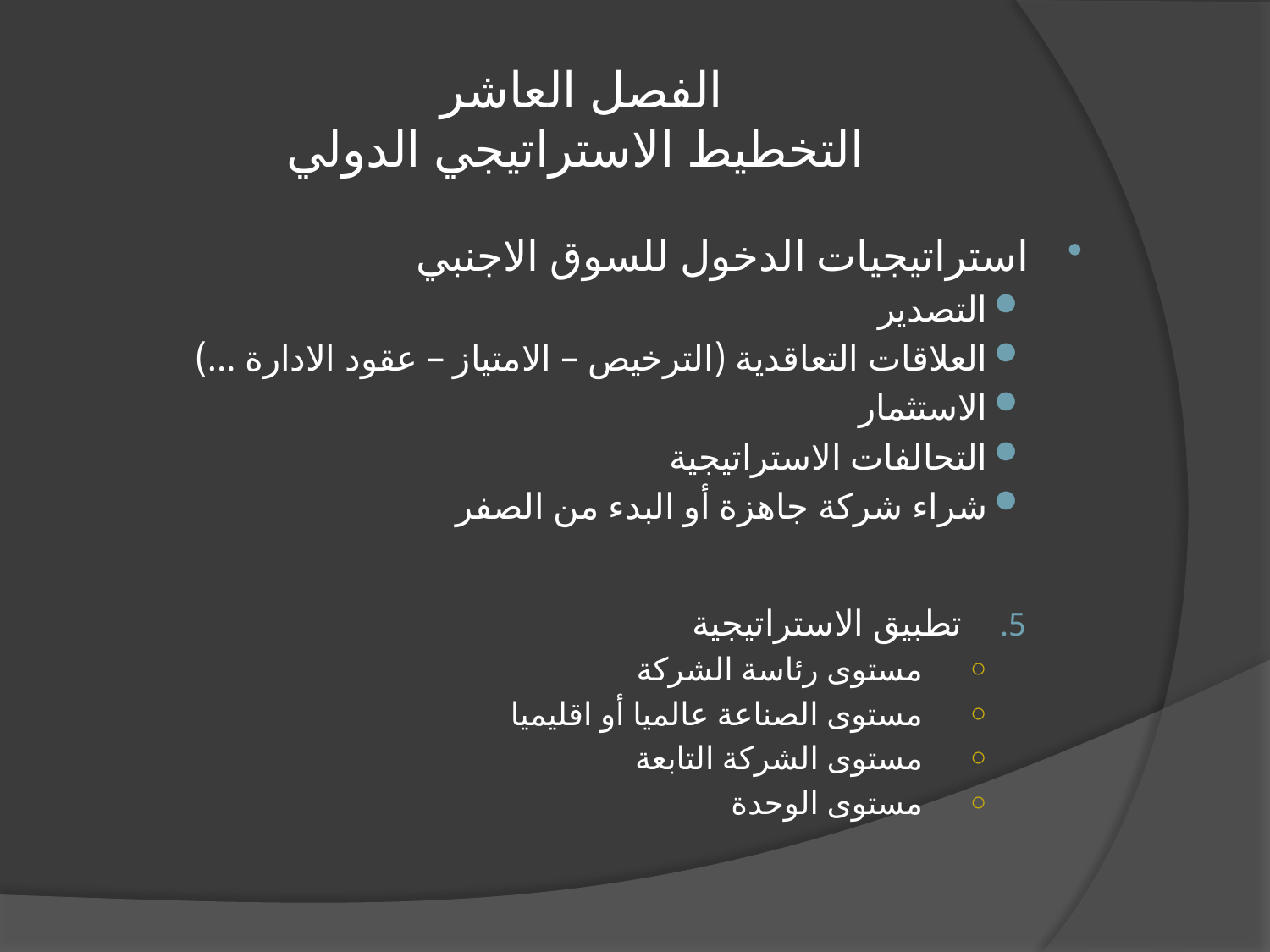

# الفصل العاشر التخطيط الاستراتيجي الدولي
استراتيجيات الدخول للسوق الاجنبي
التصدير
العلاقات التعاقدية (الترخيص – الامتياز – عقود الادارة ...)
الاستثمار
التحالفات الاستراتيجية
شراء شركة جاهزة أو البدء من الصفر

تطبيق الاستراتيجية
مستوى رئاسة الشركة
مستوى الصناعة عالميا أو اقليميا
مستوى الشركة التابعة
مستوى الوحدة